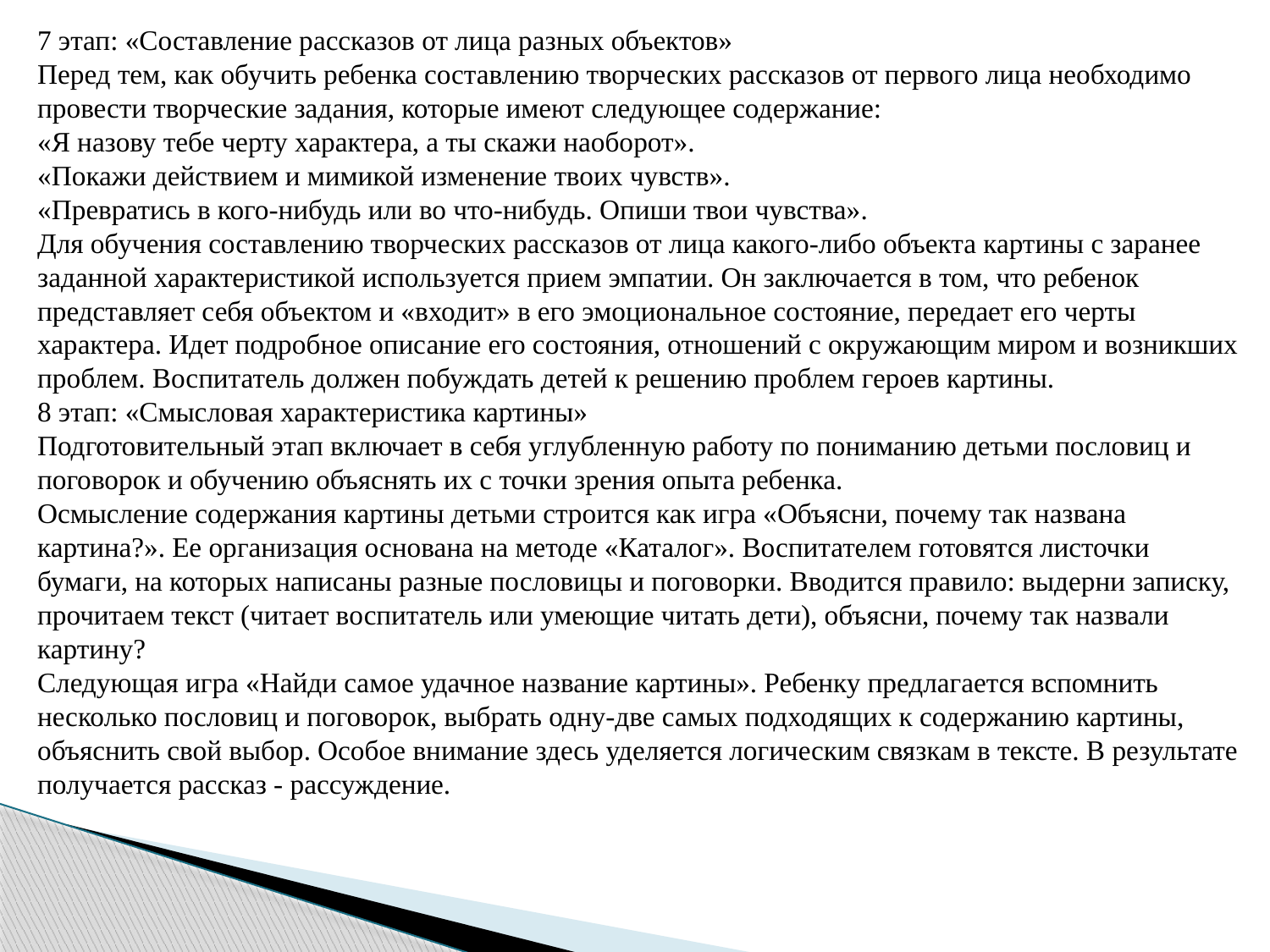

7 этап: «Составление рассказов от лица разных объектов»
Перед тем, как обучить ребенка составлению творческих рассказов от первого лица необходимо провести творческие задания, которые имеют следующее содержание:
«Я назову тебе черту характера, а ты скажи наоборот».
«Покажи действием и мимикой изменение твоих чувств».
«Превратись в кого-нибудь или во что-нибудь. Опиши твои чувства».
Для обучения составлению творческих рассказов от лица какого-либо объекта картины с заранее заданной характеристикой используется прием эмпатии. Он заключается в том, что ребенок представляет себя объектом и «входит» в его эмоциональное состояние, передает его черты характера. Идет подробное описание его состояния, отношений с окружающим миром и возникших проблем. Воспитатель должен побуждать детей к решению проблем героев картины.
8 этап: «Смысловая характеристика картины»
Подготовительный этап включает в себя углубленную работу по пониманию детьми пословиц и поговорок и обучению объяснять их с точки зрения опыта ребенка.
Осмысление содержания картины детьми строится как игра «Объясни, почему так названа картина?». Ее организация основана на методе «Каталог». Воспитателем готовятся листочки бумаги, на которых написаны разные пословицы и поговорки. Вводится правило: выдерни записку, прочитаем текст (читает воспитатель или умеющие читать дети), объясни, почему так назвали картину?
Следующая игра «Найди самое удачное название картины». Ребенку предлагается вспомнить несколько пословиц и поговорок, выбрать одну-две самых подходящих к содержанию картины, объяснить свой выбор. Особое внимание здесь уделяется логическим связкам в тексте. В результате получается рассказ - рассуждение.